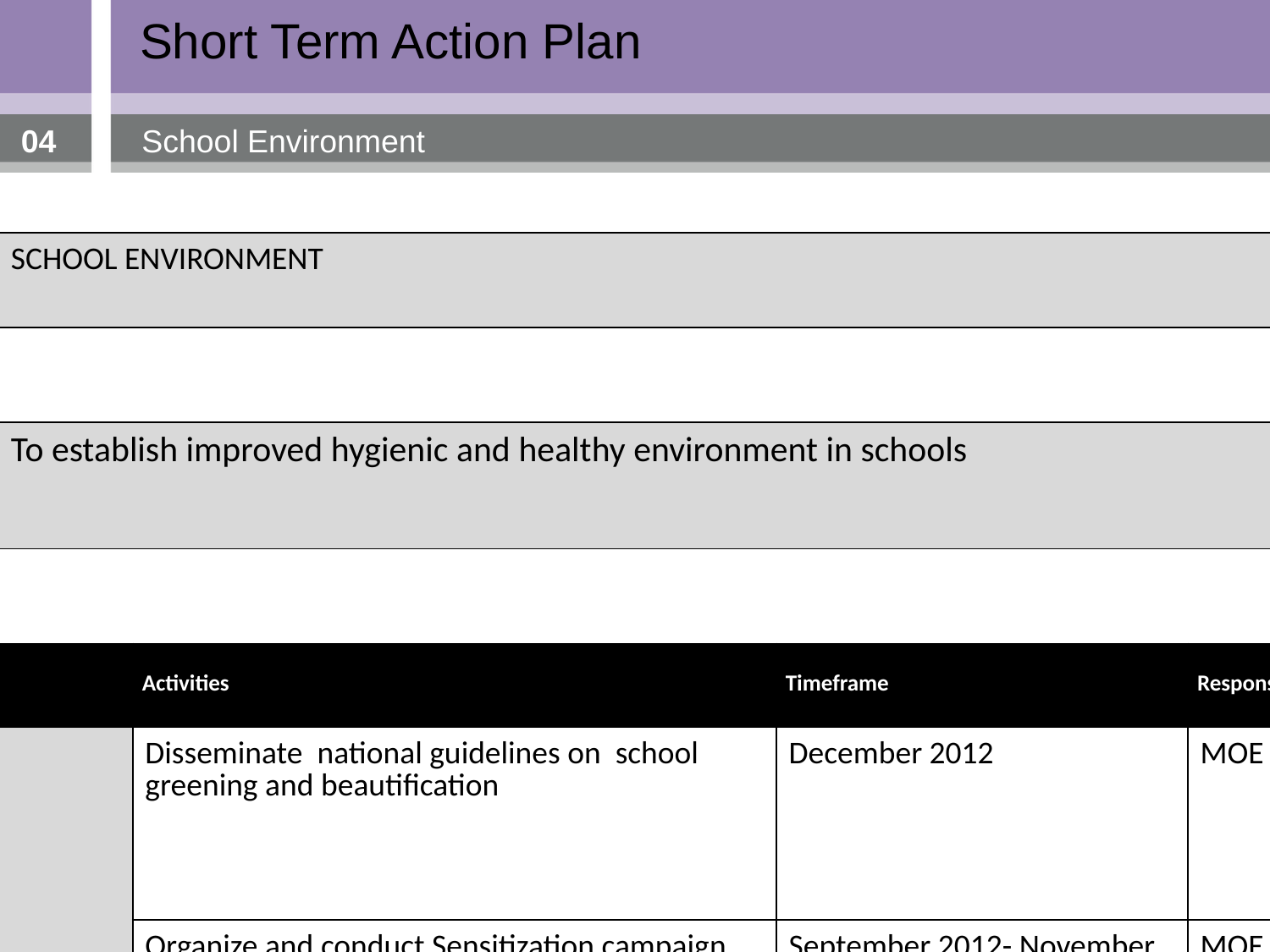

Short Term Action Plan

04
School Environment
| Program Name: | SCHOOL ENVIRONMENT |  |  |  |  |
| --- | --- | --- | --- | --- | --- |
|  |  |  |  |  |  |
| Goal: | To establish improved hygienic and healthy environment in schools |  |  |  |  |
|  |  |  |  |  |  |
| Needs |  | Activities | Timeframe | Responsible | Verification of Completion |
| Established conducive learning environment |  | Disseminate national guidelines on school greening and beautification | December 2012 | MOE | Number of schools implementing school greening and beautification guidelines |
|  |  | Organize and conduct Sensitization campaign through sports competition to implement the national Anti-drugs abuse guidelines | September 2012- November 2012 | MOE MOH MINIYOUTH | Number of Sensitization sessions organized through sports competition |
|  |  | Disseminate school infrastructure norms, standards and guidelines | September | MOE | School infrastructure norms, standards and guidelines available in schools |
|  |  | Integrate a component of OVCs support and consideration in to the national school health policy , strategic plan and guidelines | July 2012 | MOE | Policy and guidelines integrate OVC s component |
| Availability of power in all schools |  | Develop a project proposal and Conduct a rapid assessment I on power availability n schools | December 2012 | moe | Number of schools without power |
|  |  | Engage government and other stakeholder in resources mobilization | January 2013 | Moe Mininfra minecofin | Resources mobilized |
| Extension of one laptop per child programme |  | Organize meeting of donors for Advocating for financial support | August 2012 | MOE | Number of donors committed funds |